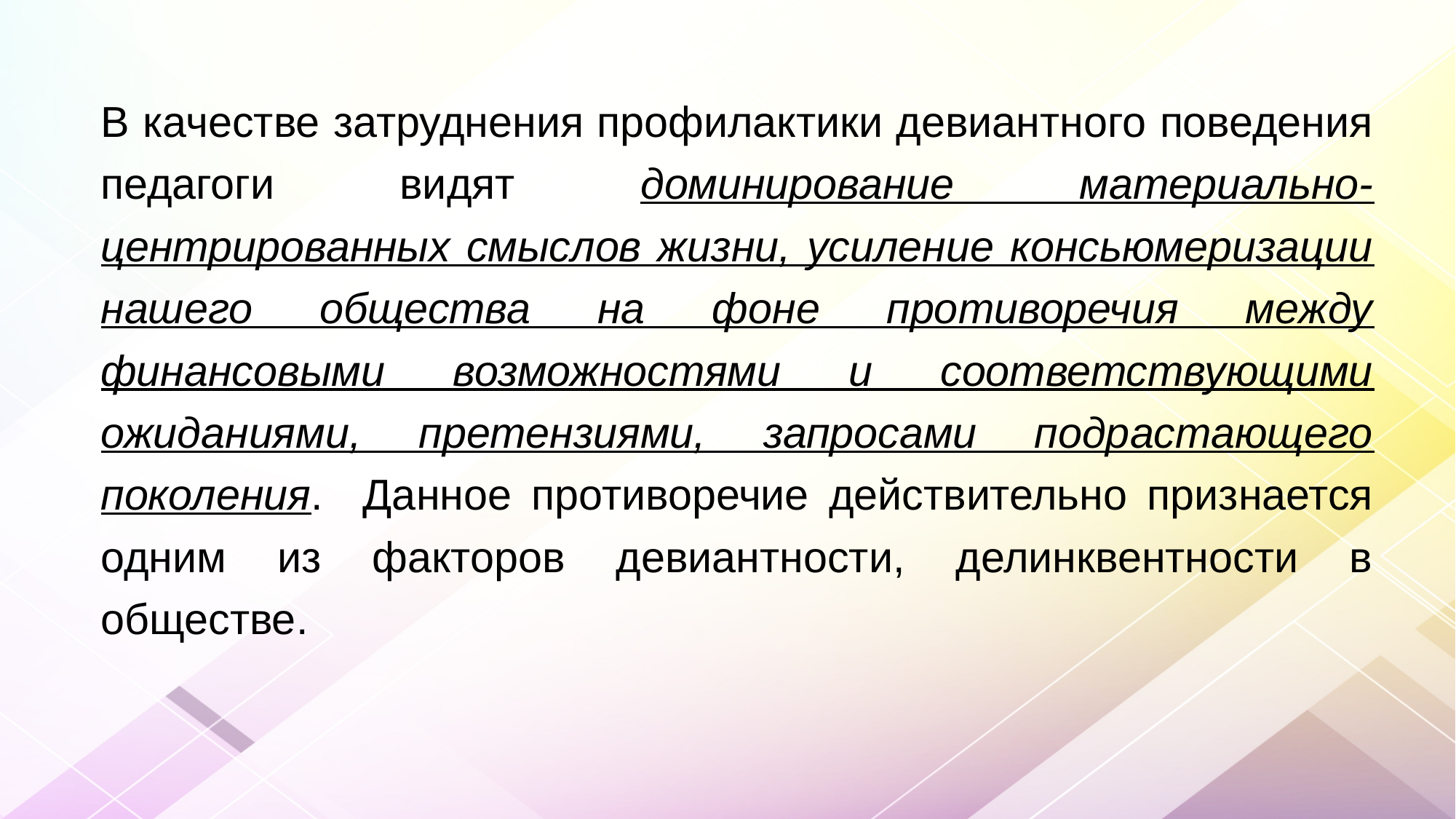

В качестве затруднения профилактики девиантного поведения педагоги видят доминирование материально-центрированных смыслов жизни, усиление консьюмеризации нашего общества на фоне противоречия между финансовыми возможностями и соответствующими ожиданиями, претензиями, запросами подрастающего поколения.  Данное противоречие действительно признается одним из факторов девиантности, делинквентности в обществе.